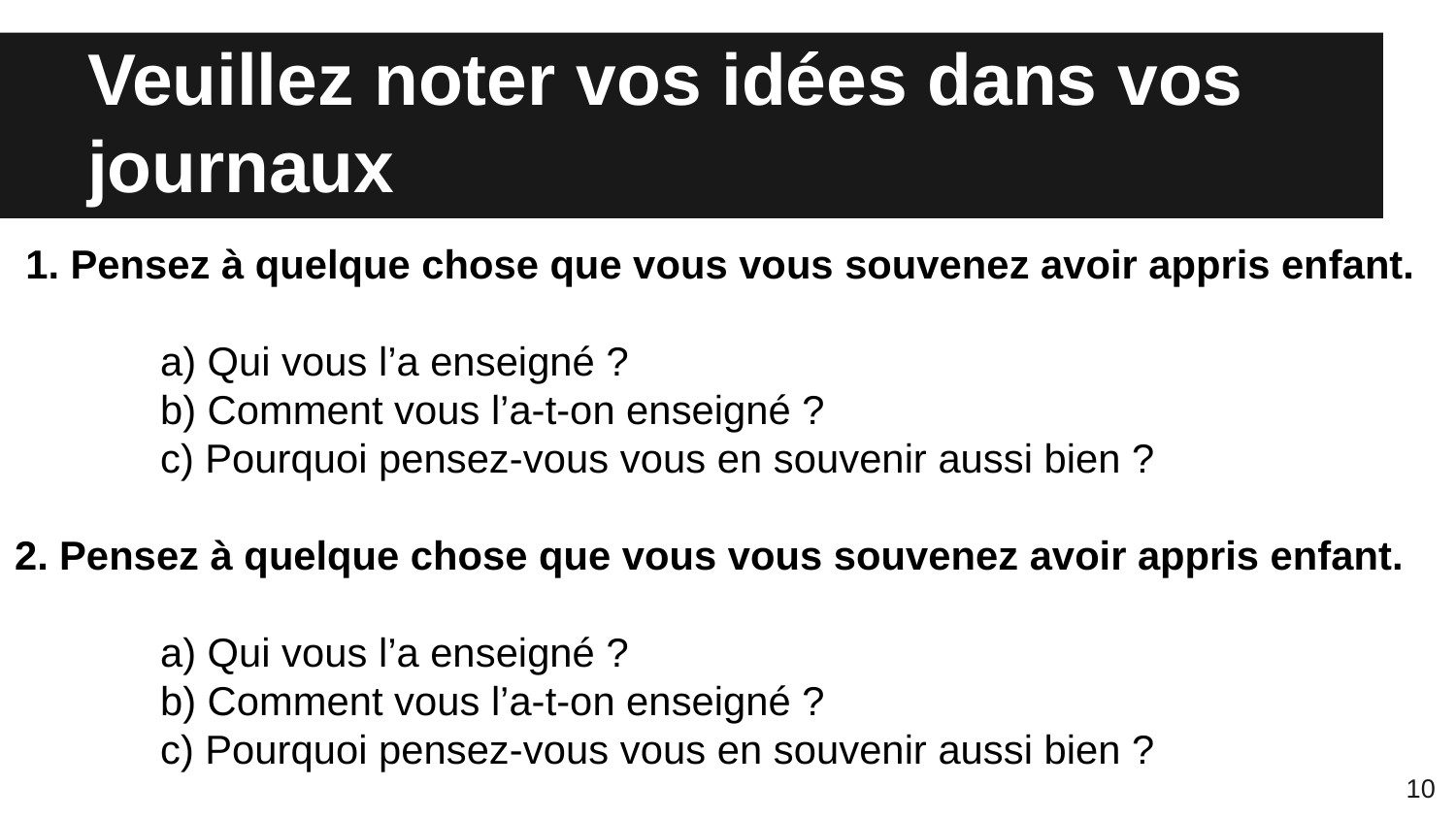

# Veuillez noter vos idées dans vos journaux
 1. Pensez à quelque chose que vous vous souvenez avoir appris enfant.

	a) Qui vous l’a enseigné ?
	b) Comment vous l’a-t-on enseigné ?
	c) Pourquoi pensez-vous vous en souvenir aussi bien ?

2. Pensez à quelque chose que vous vous souvenez avoir appris enfant.

	a) Qui vous l’a enseigné ?
	b) Comment vous l’a-t-on enseigné ?
	c) Pourquoi pensez-vous vous en souvenir aussi bien ?

10